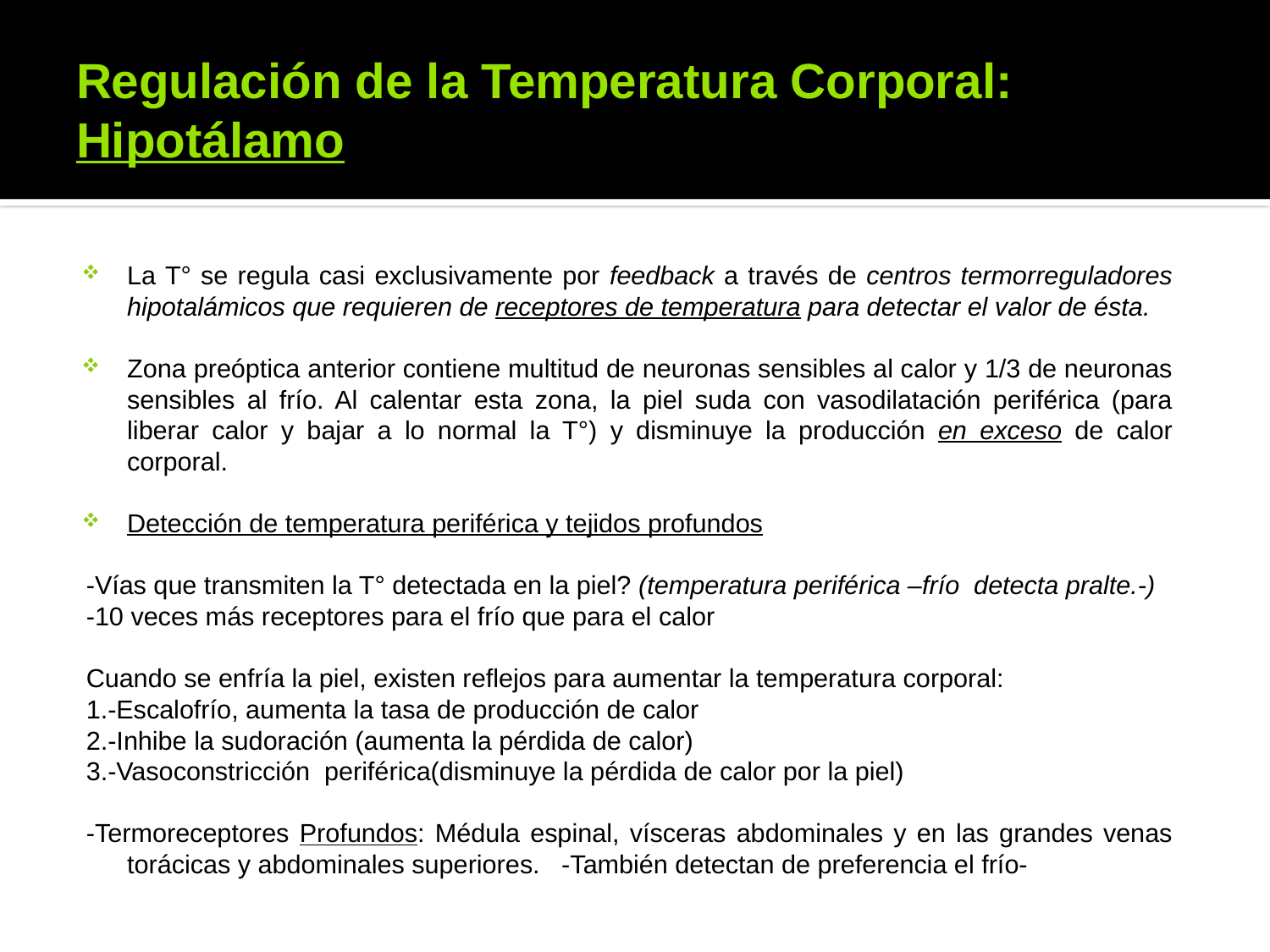

# Regulación de la Temperatura Corporal: Hipotálamo
La T° se regula casi exclusivamente por feedback a través de centros termorreguladores hipotalámicos que requieren de receptores de temperatura para detectar el valor de ésta.

Zona preóptica anterior contiene multitud de neuronas sensibles al calor y 1/3 de neuronas sensibles al frío. Al calentar esta zona, la piel suda con vasodilatación periférica (para liberar calor y bajar a lo normal la T°) y disminuye la producción en exceso de calor corporal.

Detección de temperatura periférica y tejidos profundos

-Vías que transmiten la T° detectada en la piel? (temperatura periférica –frío  detecta pralte.-)
-10 veces más receptores para el frío que para el calor

Cuando se enfría la piel, existen reflejos para aumentar la temperatura corporal:
1.-Escalofrío, aumenta la tasa de producción de calor
2.-Inhibe la sudoración (aumenta la pérdida de calor)
3.-Vasoconstricción  periférica(disminuye la pérdida de calor por la piel)

-Termoreceptores Profundos: Médula espinal, vísceras abdominales y en las grandes venas torácicas y abdominales superiores.   -También detectan de preferencia el frío-